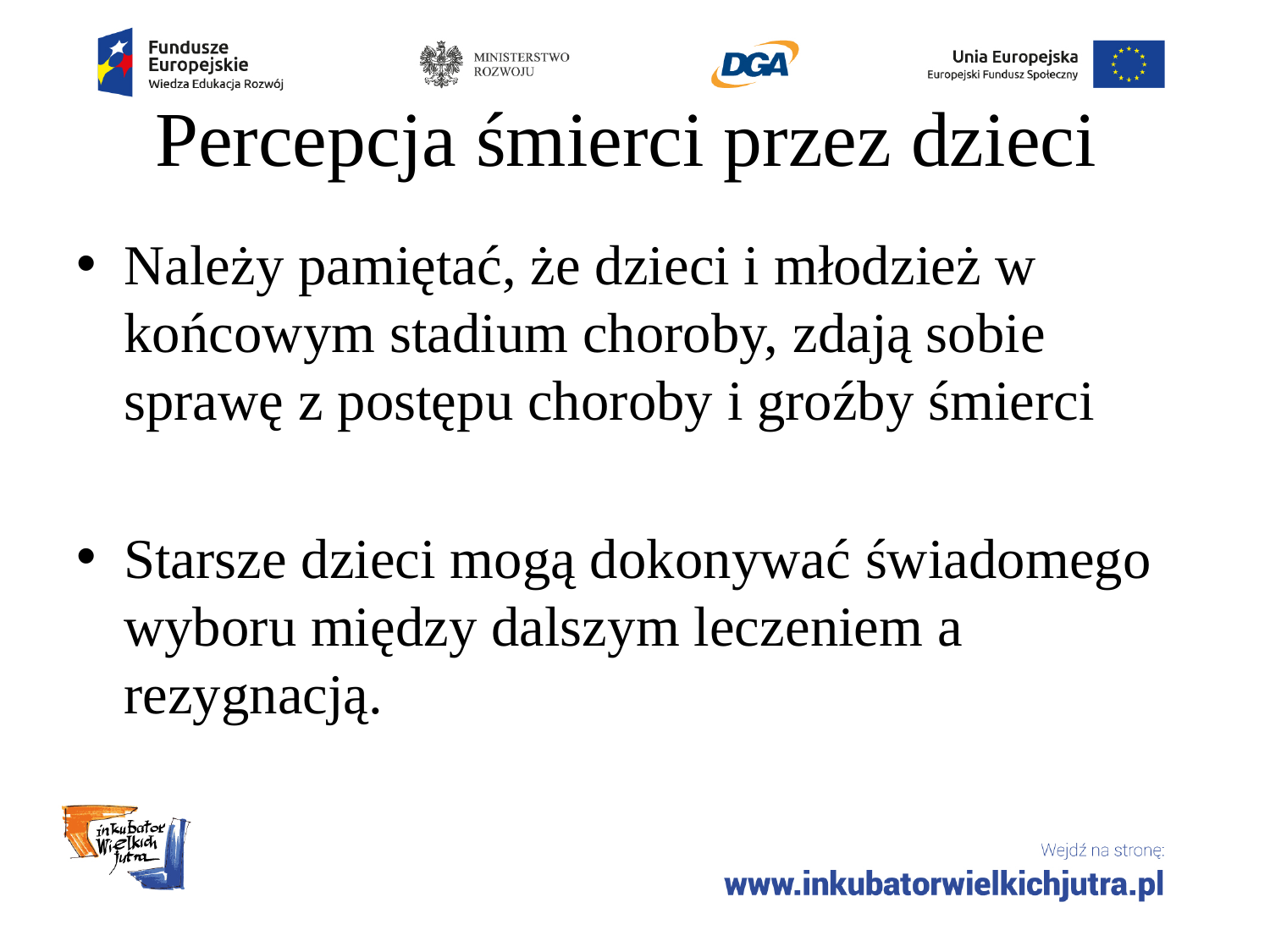

# Percepcja śmierci przez dzieci
Należy pamiętać, że dzieci i młodzież w końcowym stadium choroby, zdają sobie sprawę z postępu choroby i groźby śmierci

Starsze dzieci mogą dokonywać świadomego wyboru między dalszym leczeniem a rezygnacją.